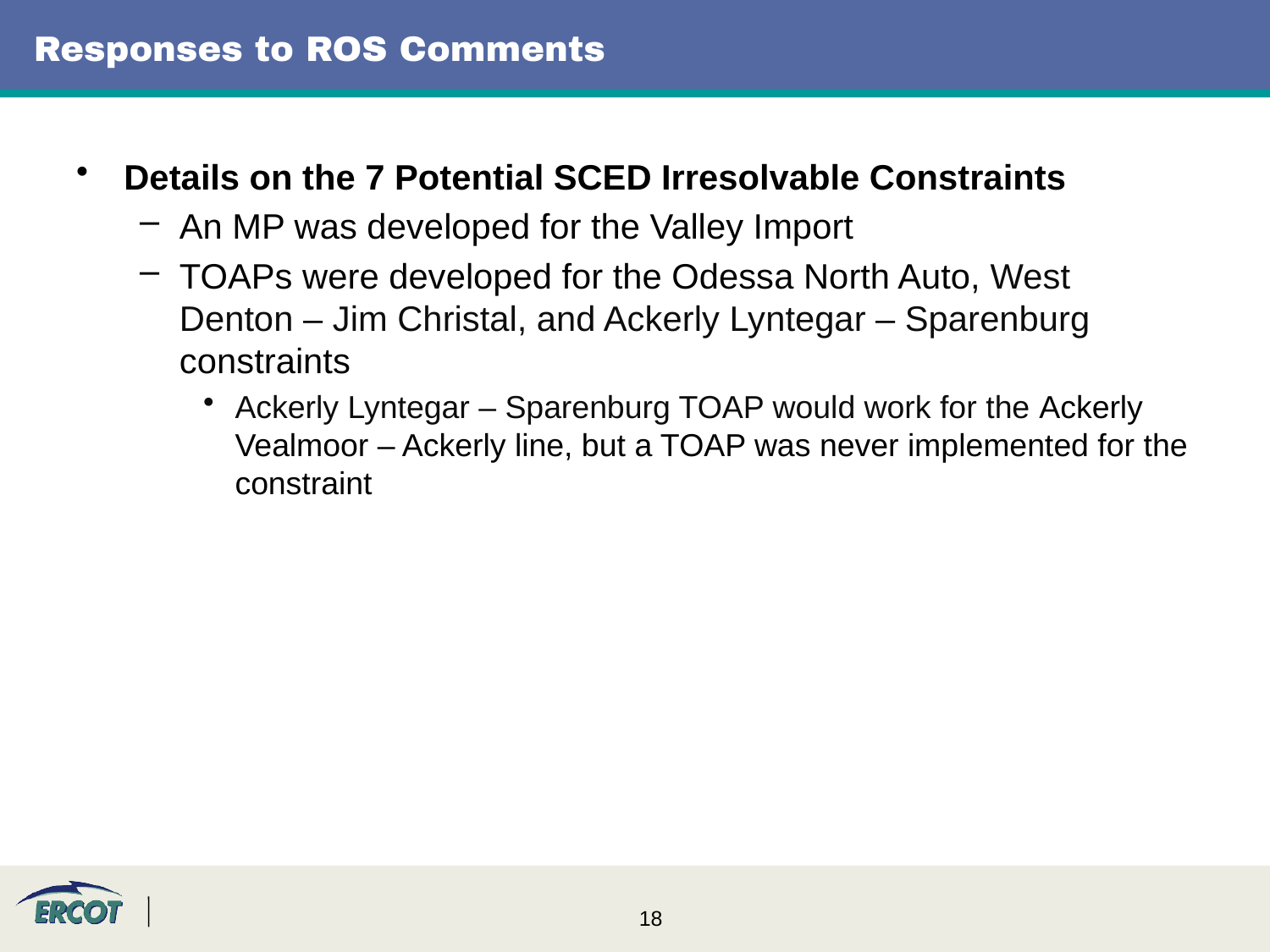

# Responses to ROS Comments
Details on the 7 Potential SCED Irresolvable Constraints
An MP was developed for the Valley Import
TOAPs were developed for the Odessa North Auto, West Denton – Jim Christal, and Ackerly Lyntegar – Sparenburg constraints
Ackerly Lyntegar – Sparenburg TOAP would work for the Ackerly Vealmoor – Ackerly line, but a TOAP was never implemented for the constraint